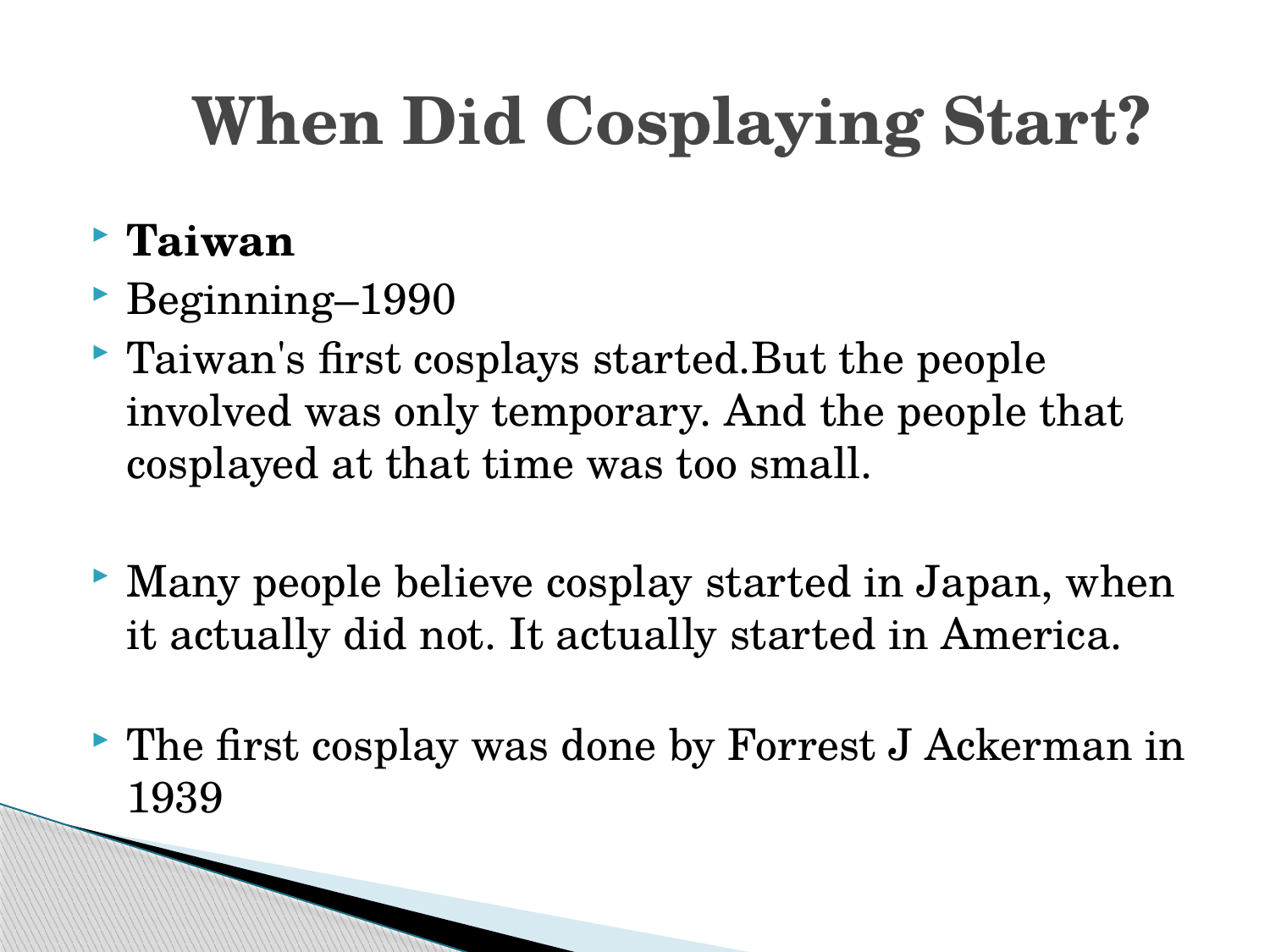

# When Did Cosplaying Start?
Taiwan
Beginning–1990
Taiwan's first cosplays started.But the people involved was only temporary. And the people that cosplayed at that time was too small.

Many people believe cosplay started in Japan, when it actually did not. It actually started in America.
The first cosplay was done by Forrest J Ackerman in 1939